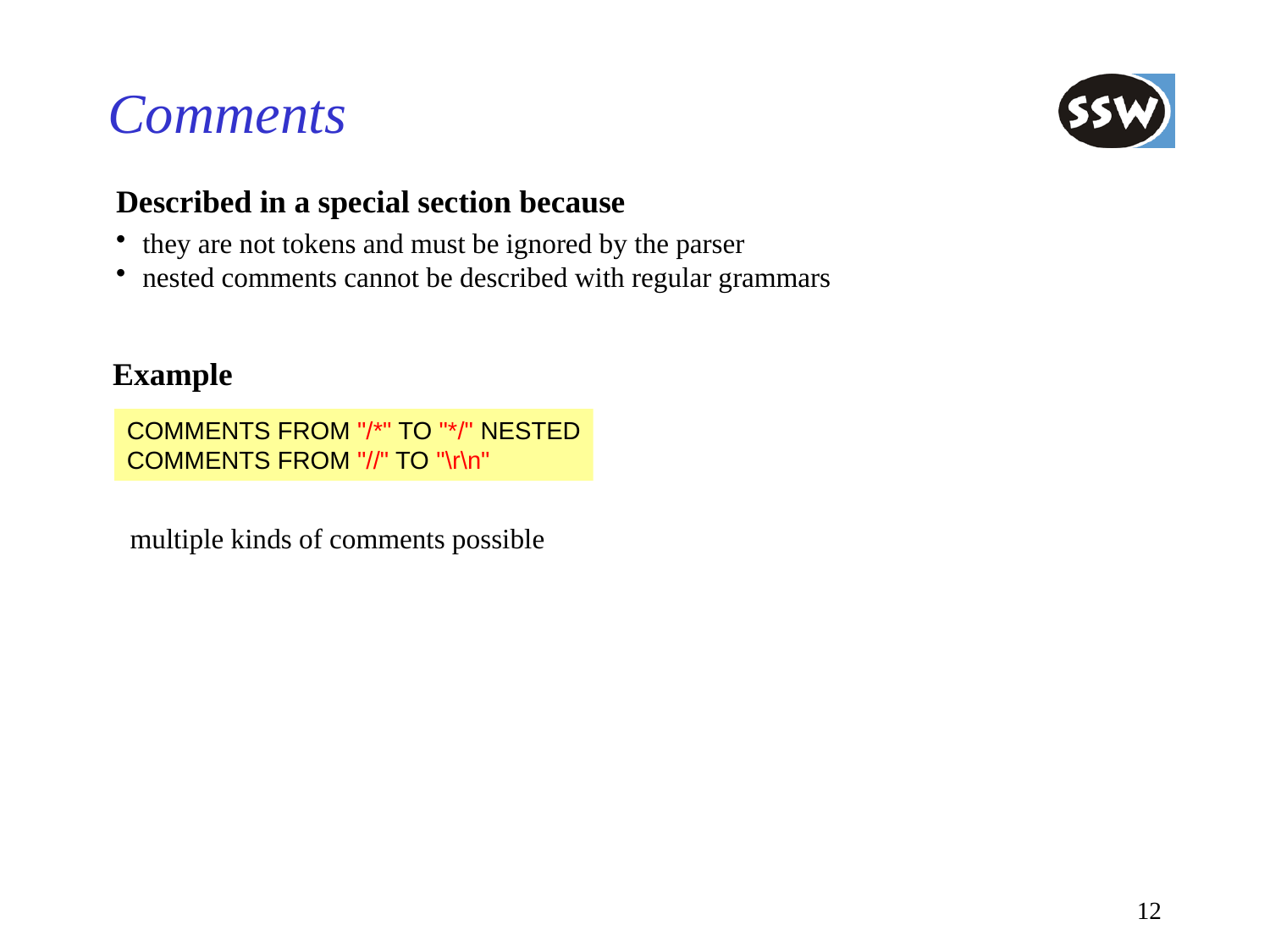

# Comments
Described in a special section because
they are not tokens and must be ignored by the parser
nested comments cannot be described with regular grammars
Example
COMMENTS FROM "/*" TO "*/" NESTED
COMMENTS FROM "//" TO "\r\n"
multiple kinds of comments possible
12